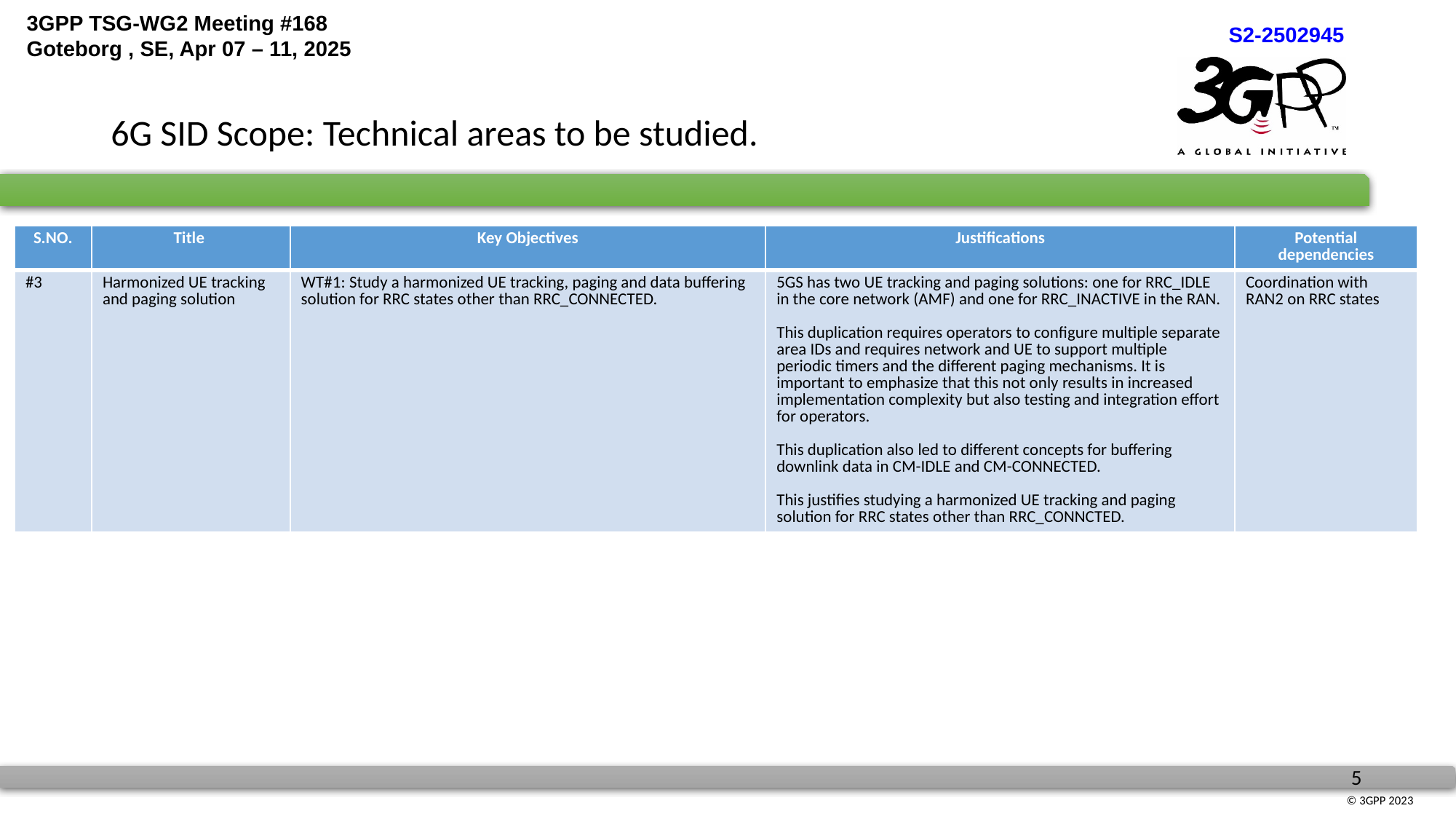

# 6G SID Scope: Technical areas to be studied.
| S.NO. | Title | Key Objectives | Justifications | Potential dependencies |
| --- | --- | --- | --- | --- |
| #3 | Harmonized UE tracking and paging solution | WT#1: Study a harmonized UE tracking, paging and data buffering solution for RRC states other than RRC\_CONNECTED. | 5GS has two UE tracking and paging solutions: one for RRC\_IDLE in the core network (AMF) and one for RRC\_INACTIVE in the RAN. This duplication requires operators to configure multiple separate area IDs and requires network and UE to support multiple periodic timers and the different paging mechanisms. It is important to emphasize that this not only results in increased implementation complexity but also testing and integration effort for operators. This duplication also led to different concepts for buffering downlink data in CM-IDLE and CM-CONNECTED. This justifies studying a harmonized UE tracking and paging solution for RRC states other than RRC\_CONNCTED. | Coordination with RAN2 on RRC states |